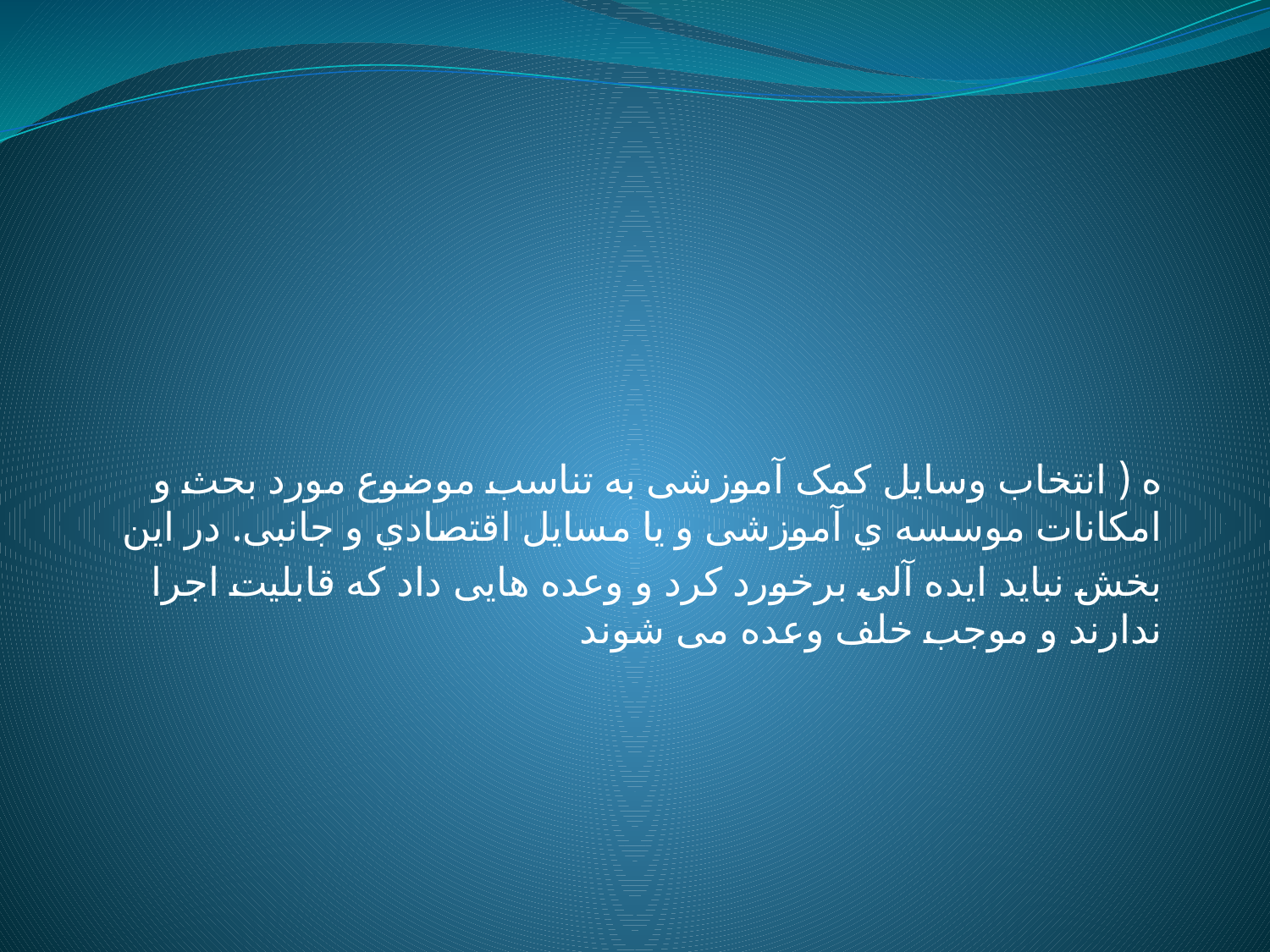

#
ه ( انتخاب وسایل کمک آموزشی به تناسب موضوع مورد بحث و امکانات موسسه ي آموزشی و یا مسایل اقتصادي و جانبی. در این
بخش نباید ایده آلی برخورد کرد و وعده هایی داد که قابلیت اجرا ندارند و موجب خلف وعده می شوند